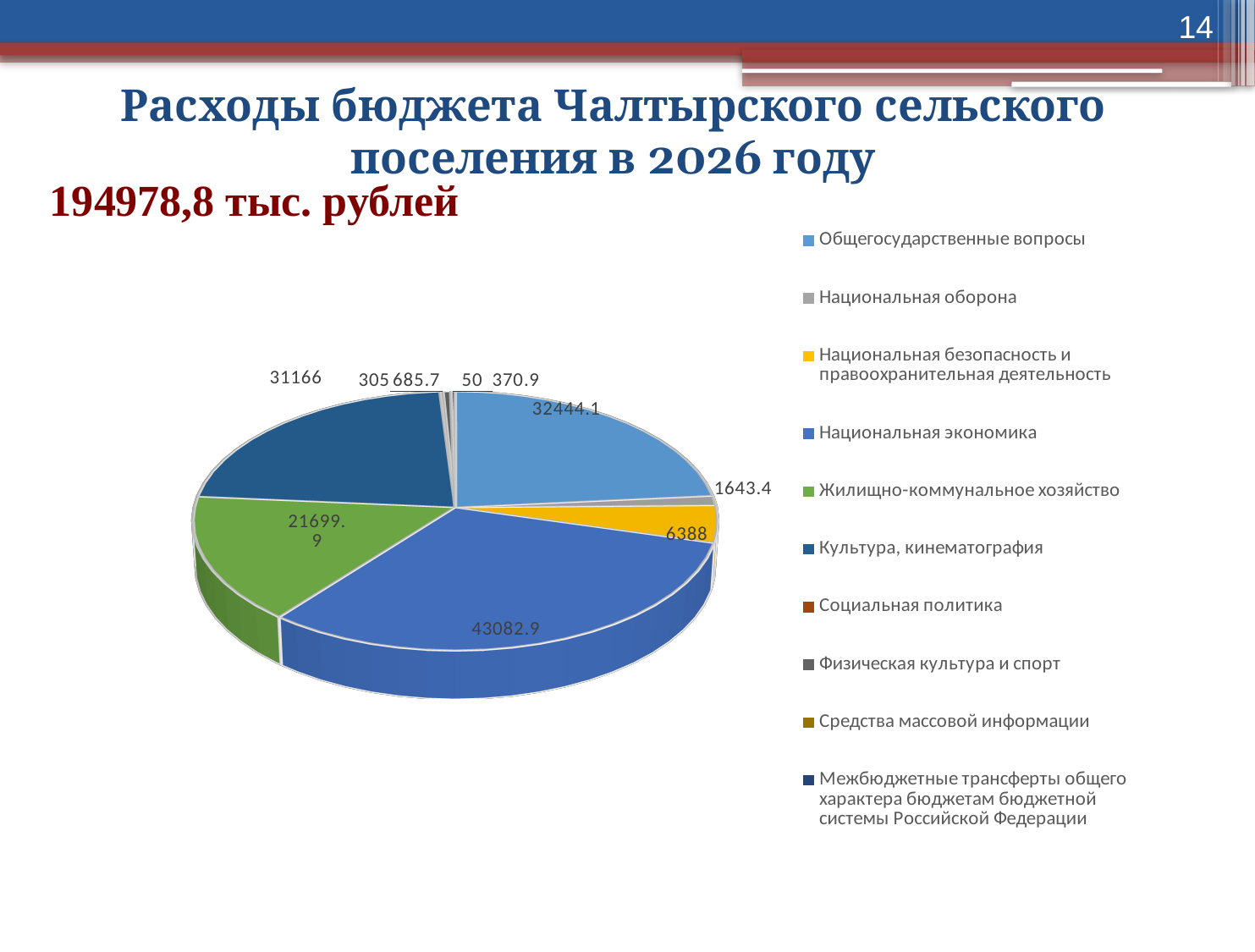

14
# Расходы бюджета Чалтырского сельского поселения в 2026 году
194978,8 тыс. рублей

[unsupported chart]